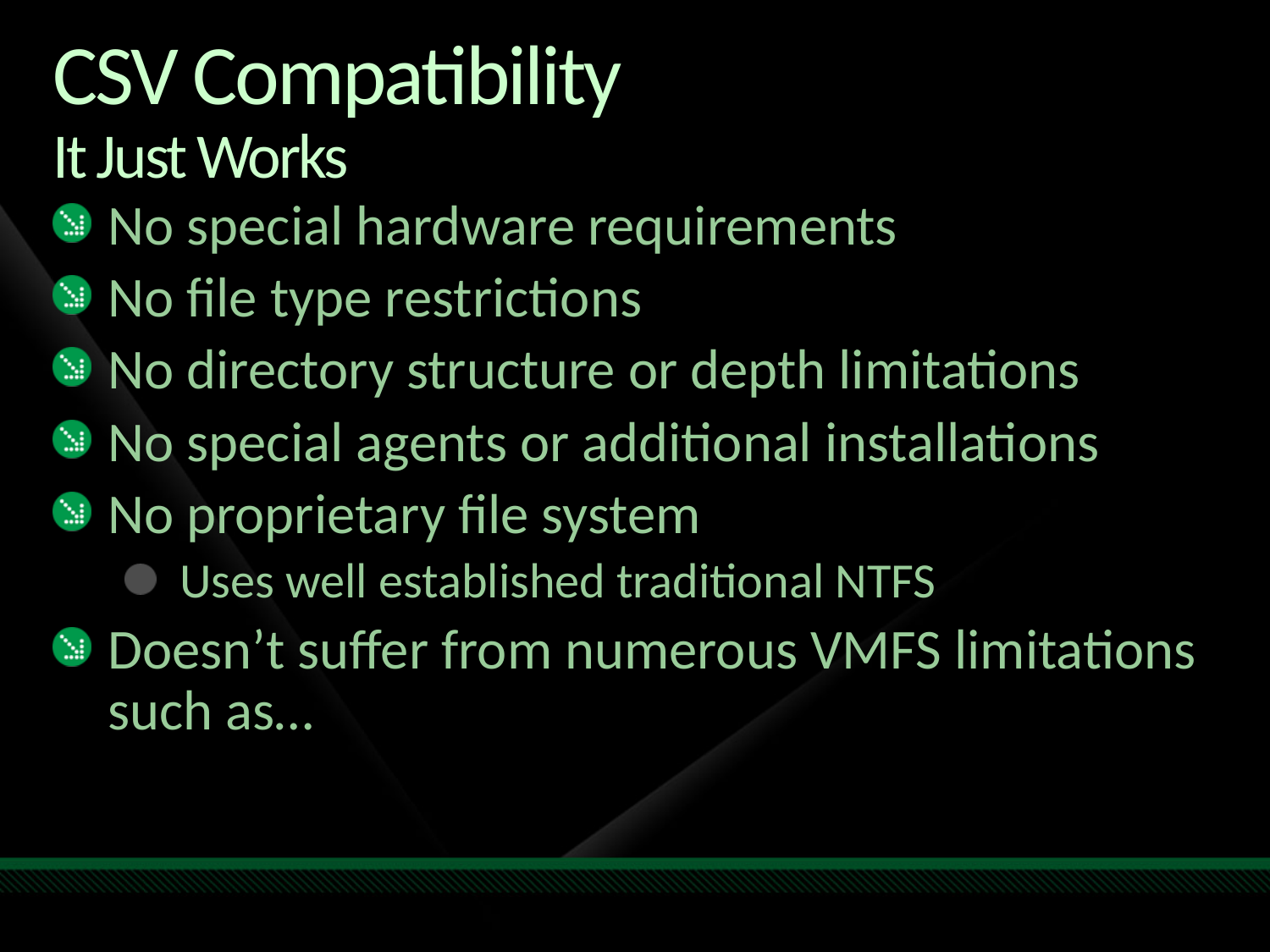

# CSV Compatibility It Just Works
No special hardware requirements
No file type restrictions
No directory structure or depth limitations
No special agents or additional installations
No proprietary file system
Uses well established traditional NTFS
Doesn’t suffer from numerous VMFS limitations such as…